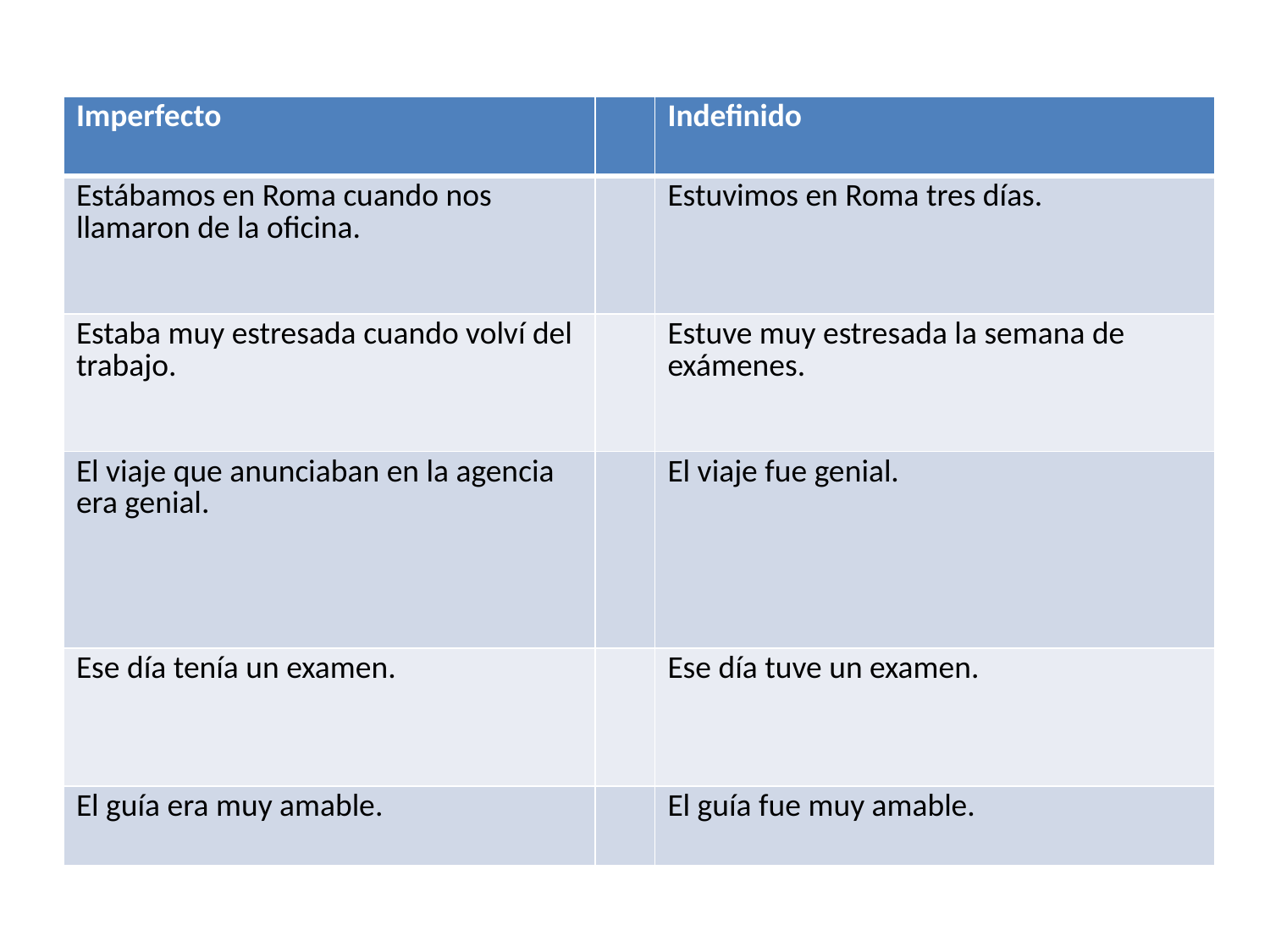

| Imperfecto |  | Indefinido |
| --- | --- | --- |
| Estábamos en Roma cuando nos llamaron de la oficina. |  | Estuvimos en Roma tres días. |
| Estaba muy estresada cuando volví del trabajo. |  | Estuve muy estresada la semana de exámenes. |
| El viaje que anunciaban en la agencia era genial. |  | El viaje fue genial. |
| Ese día tenía un examen. |  | Ese día tuve un examen. |
| El guía era muy amable. |  | El guía fue muy amable. |